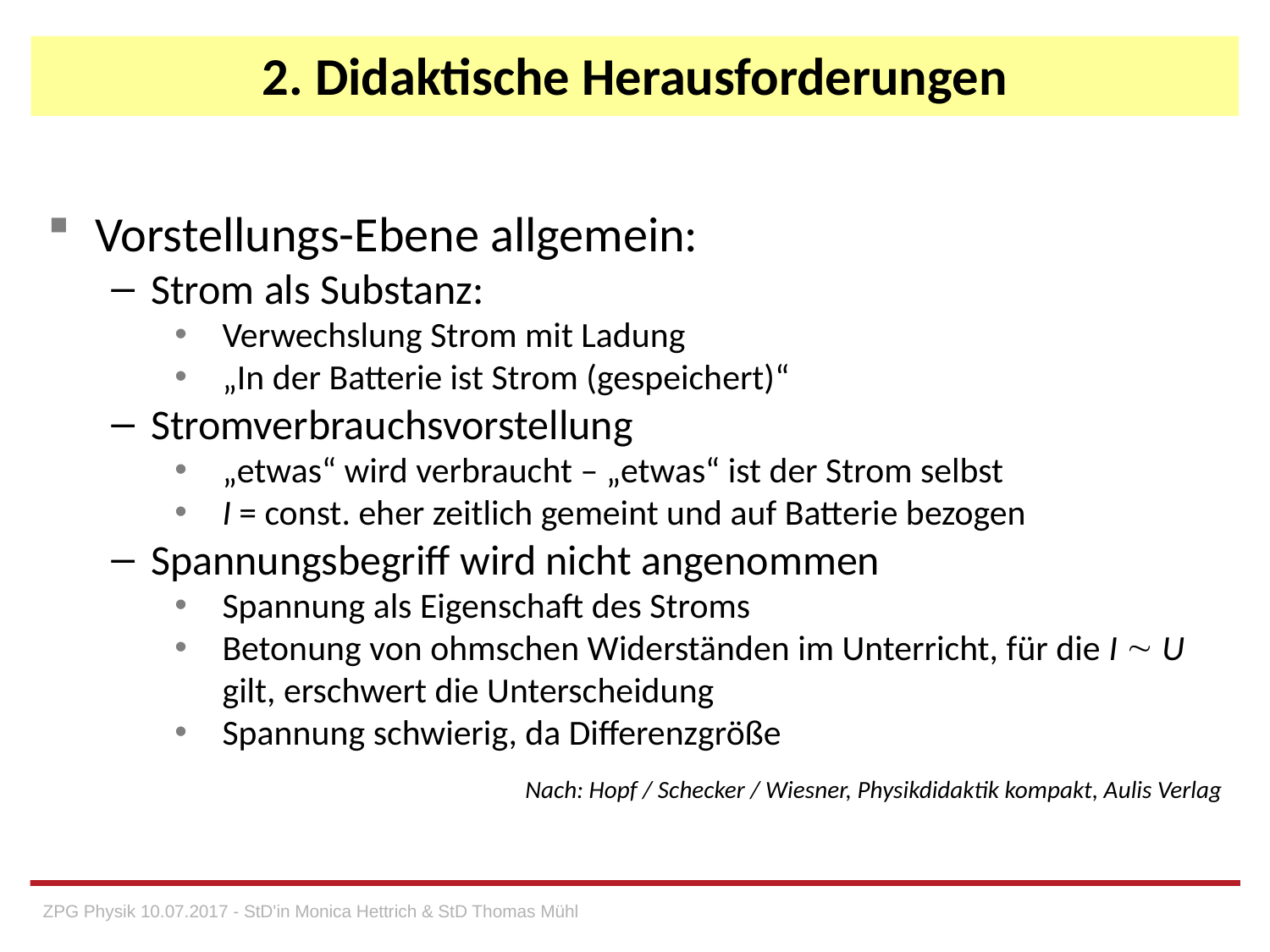

# 2. Didaktische Herausforderungen
Vorstellungs-Ebene allgemein:
Strom als Substanz:
Verwechslung Strom mit Ladung
„In der Batterie ist Strom (gespeichert)“
Stromverbrauchsvorstellung
„etwas“ wird verbraucht – „etwas“ ist der Strom selbst
I = const. eher zeitlich gemeint und auf Batterie bezogen
Spannungsbegriff wird nicht angenommen
Spannung als Eigenschaft des Stroms
Betonung von ohmschen Widerständen im Unterricht, für die I ∼ U gilt, erschwert die Unterscheidung
Spannung schwierig, da Differenzgröße
Nach: Hopf / Schecker / Wiesner, Physikdidaktik kompakt, Aulis Verlag
ZPG Physik 10.07.2017 - StD'in Monica Hettrich & StD Thomas Mühl